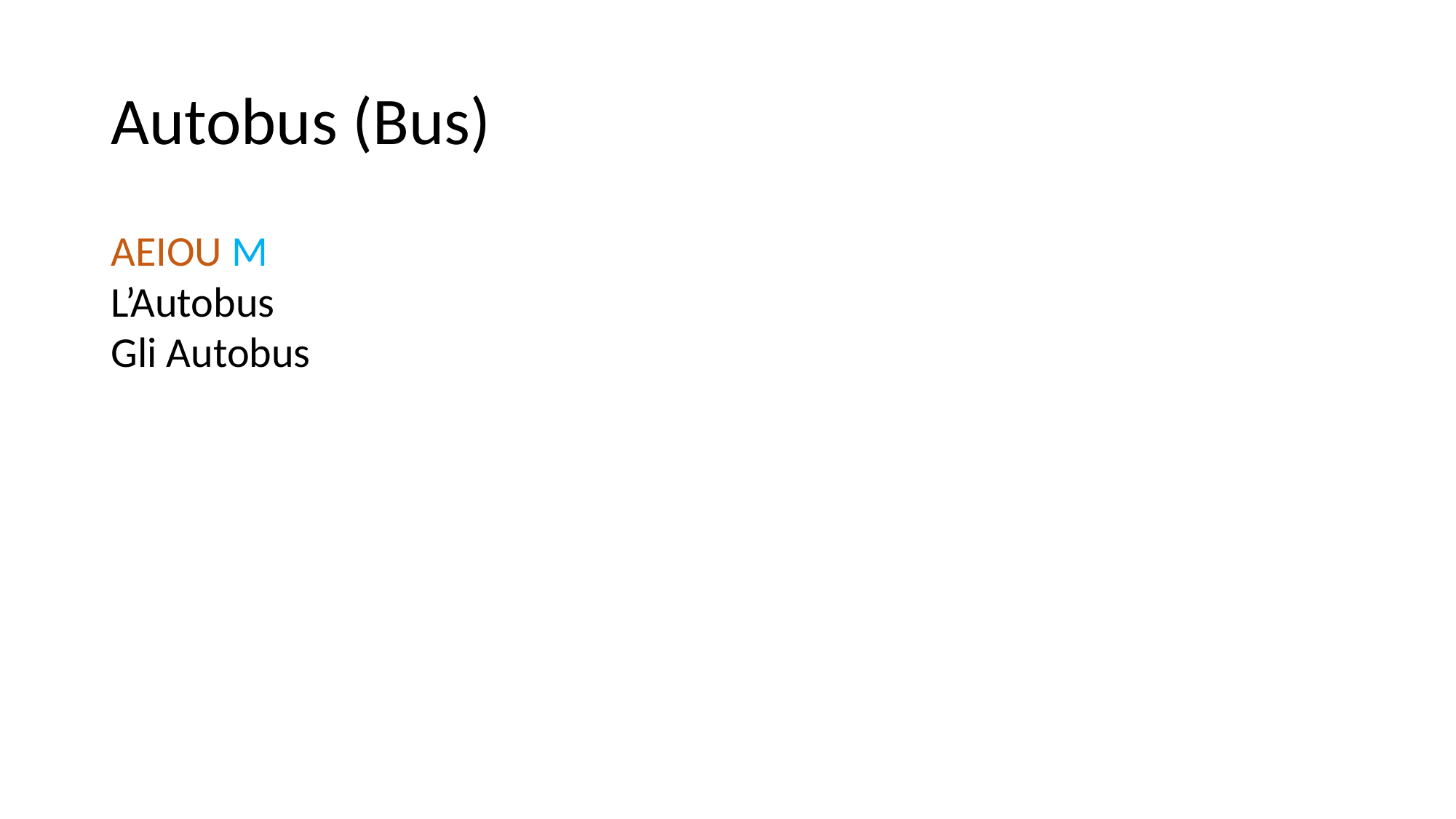

# Autobus (Bus)
AEIOU M
L’Autobus
Gli Autobus